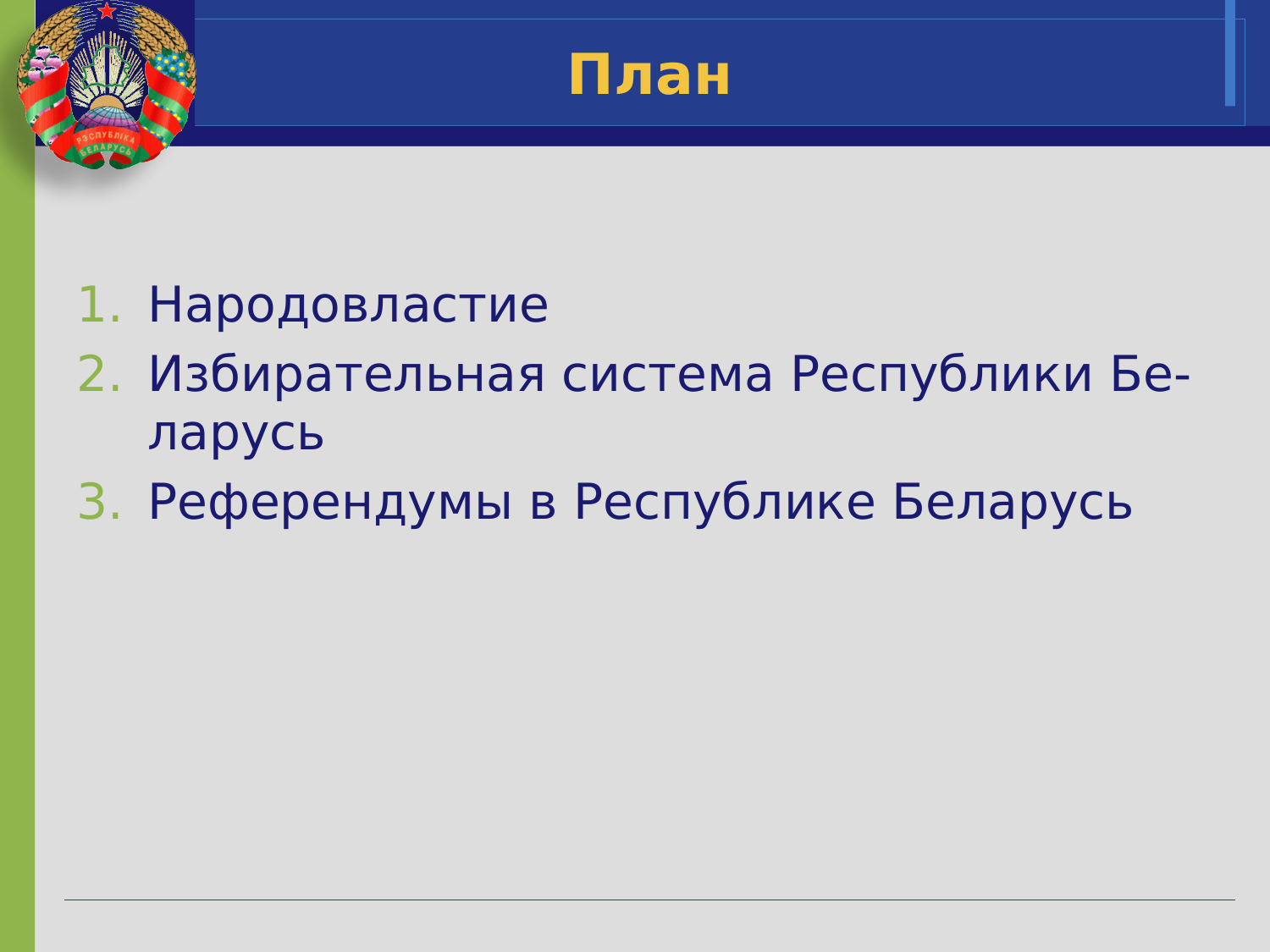

# План
Народовластие
Избирательная система Республики Бе-ларусь
Референдумы в Республике Беларусь